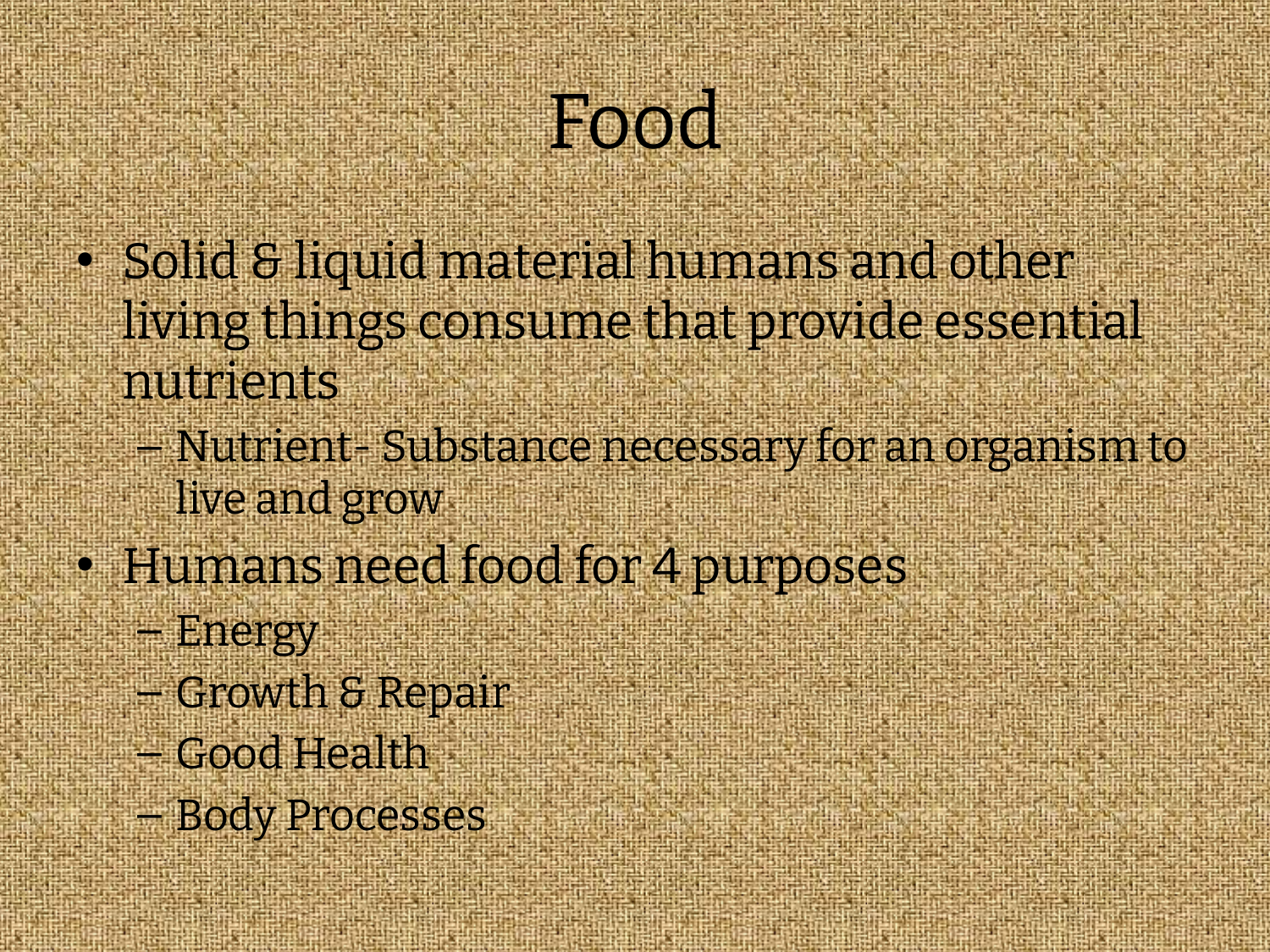

# Food
Solid & liquid material humans and other living things consume that provide essential nutrients
Nutrient- Substance necessary for an organism to live and grow
Humans need food for 4 purposes
Energy
Growth & Repair
Good Health
Body Processes